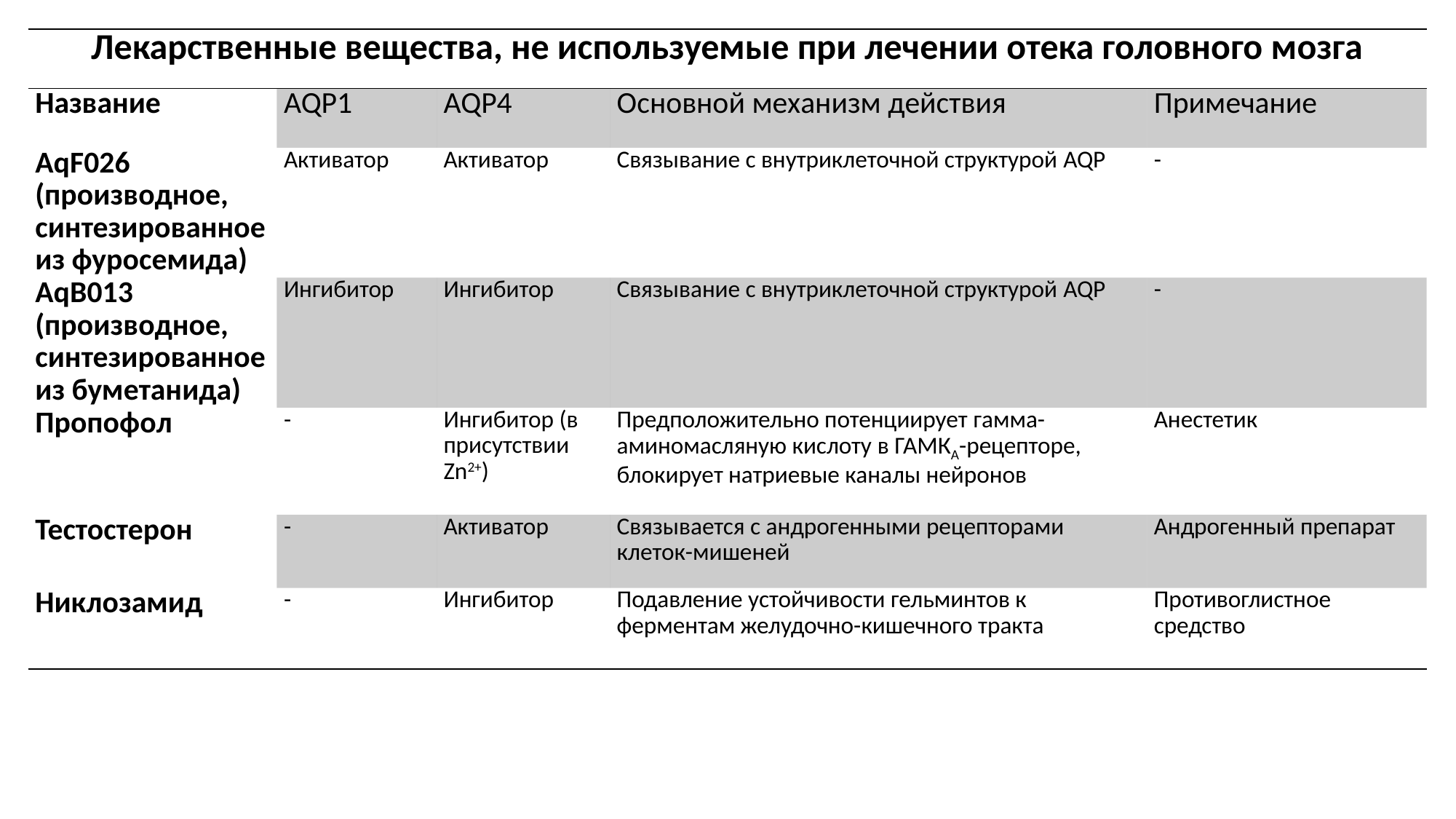

| Лекарственные вещества, не используемые при лечении отека головного мозга |  |  |  |  |
| --- | --- | --- | --- | --- |
| Название | AQP1 | AQP4 | Основной механизм действия | Примечание |
| AqF026 (производное, синтезированное из фуросемида) | Активатор | Активатор | Связывание с внутриклеточной структурой AQP | - |
| AqB013 (производное, синтезированное из буметанида) | Ингибитор | Ингибитор | Связывание с внутриклеточной структурой AQP | - |
| Пропофол | - | Ингибитор (в присутствии Zn2+) | Предположительно потенциирует гамма-аминомасляную кислоту в ГАМКА-рецепторе, блокирует натриевые каналы нейронов | Анестетик |
| Тестостерон | - | Активатор | Связывается с андрогенными рецепторами клеток-мишеней | Андрогенный препарат |
| Никлозамид | - | Ингибитор | Подавление устойчивости гельминтов к ферментам желудочно-кишечного тракта | Противоглистное средство |